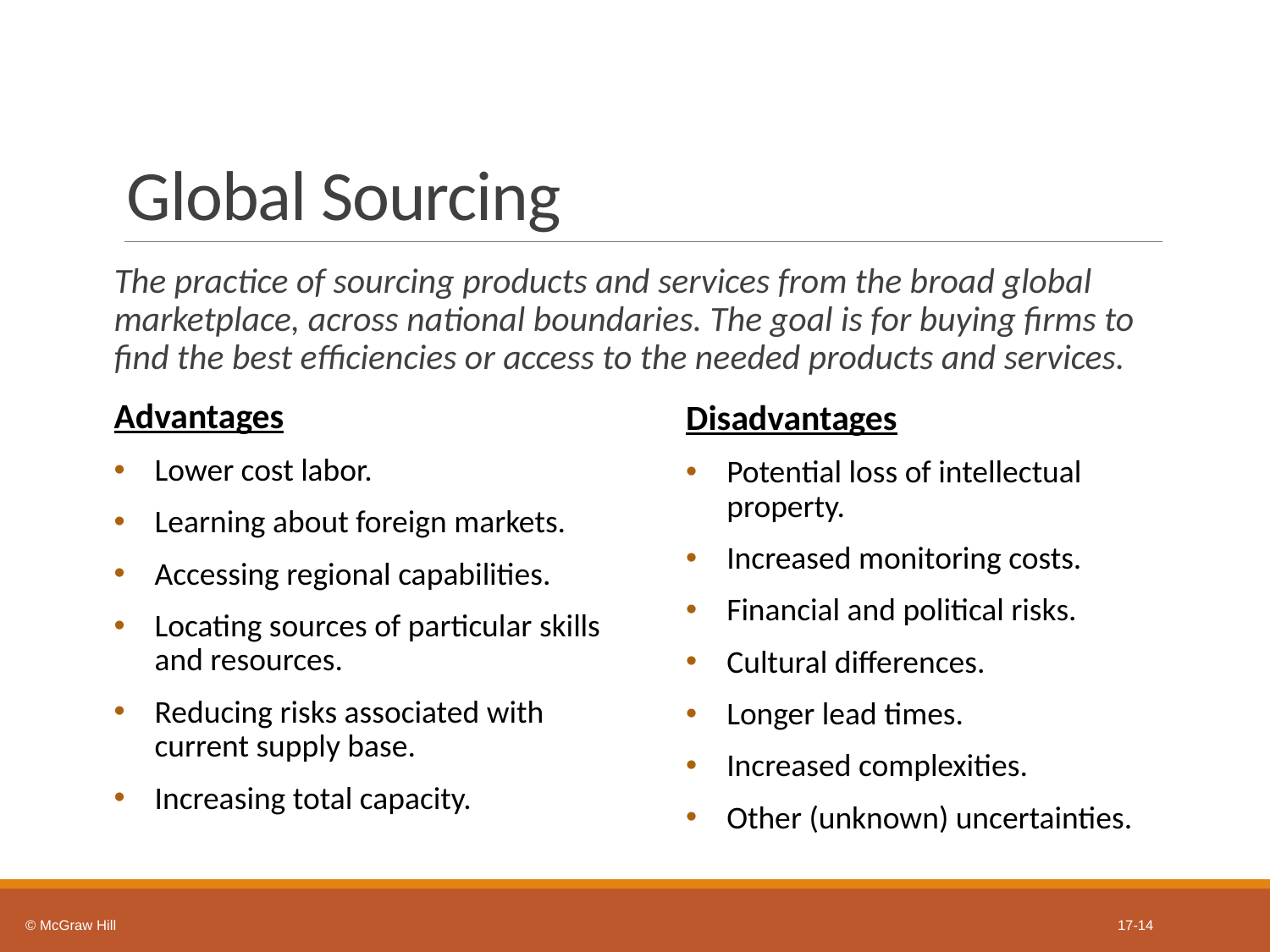

# Global Sourcing
The practice of sourcing products and services from the broad global marketplace, across national boundaries. The goal is for buying firms to find the best efficiencies or access to the needed products and services.
Advantages
Lower cost labor.
Learning about foreign markets.
Accessing regional capabilities.
Locating sources of particular skills and resources.
Reducing risks associated with current supply base.
Increasing total capacity.
Disadvantages
Potential loss of intellectual property.
Increased monitoring costs.
Financial and political risks.
Cultural differences.
Longer lead times.
Increased complexities.
Other (unknown) uncertainties.